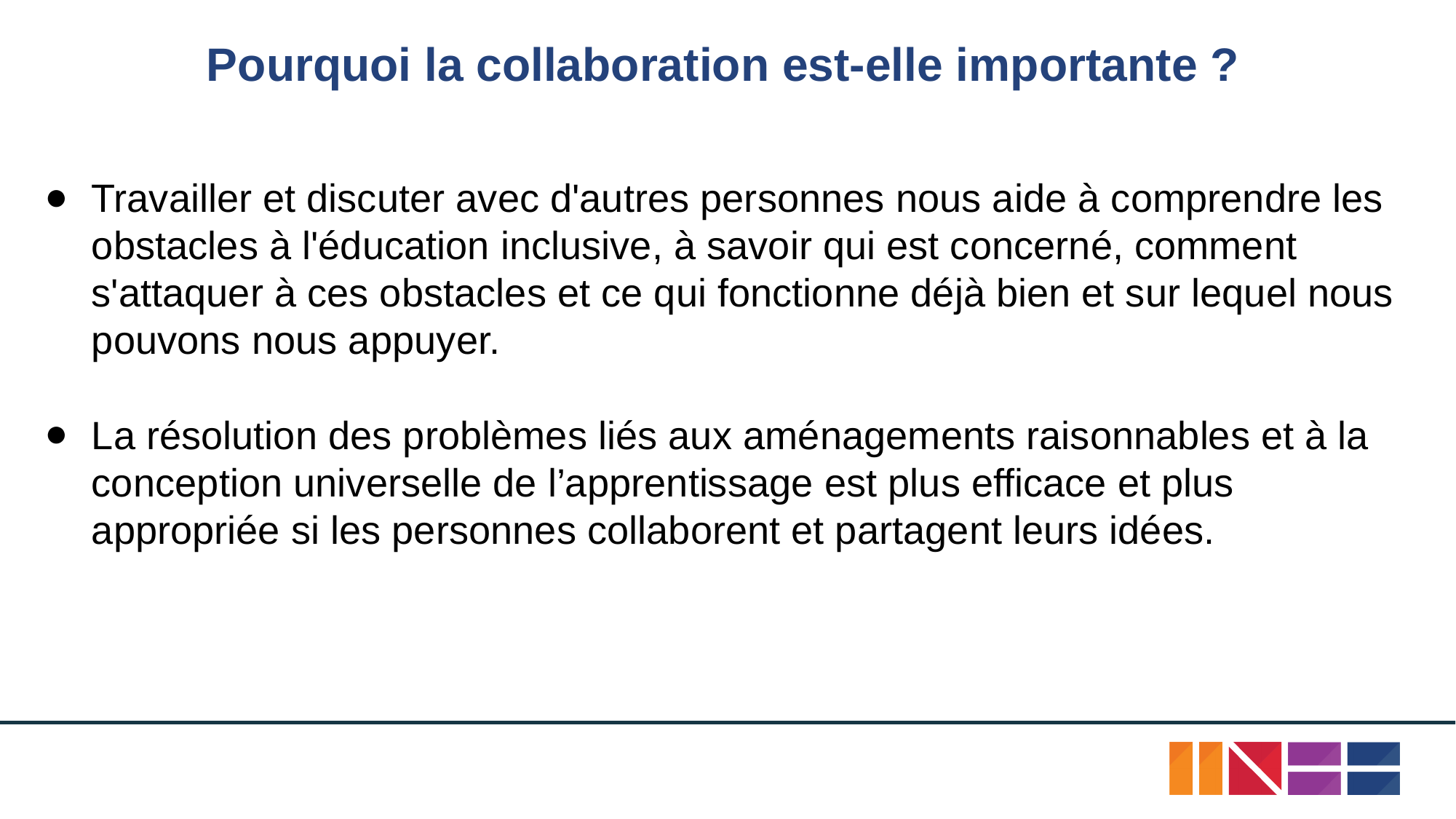

# Pourquoi la collaboration est-elle importante ?
Travailler et discuter avec d'autres personnes nous aide à comprendre les obstacles à l'éducation inclusive, à savoir qui est concerné, comment s'attaquer à ces obstacles et ce qui fonctionne déjà bien et sur lequel nous pouvons nous appuyer.

La résolution des problèmes liés aux aménagements raisonnables et à la conception universelle de l’apprentissage est plus efficace et plus appropriée si les personnes collaborent et partagent leurs idées.